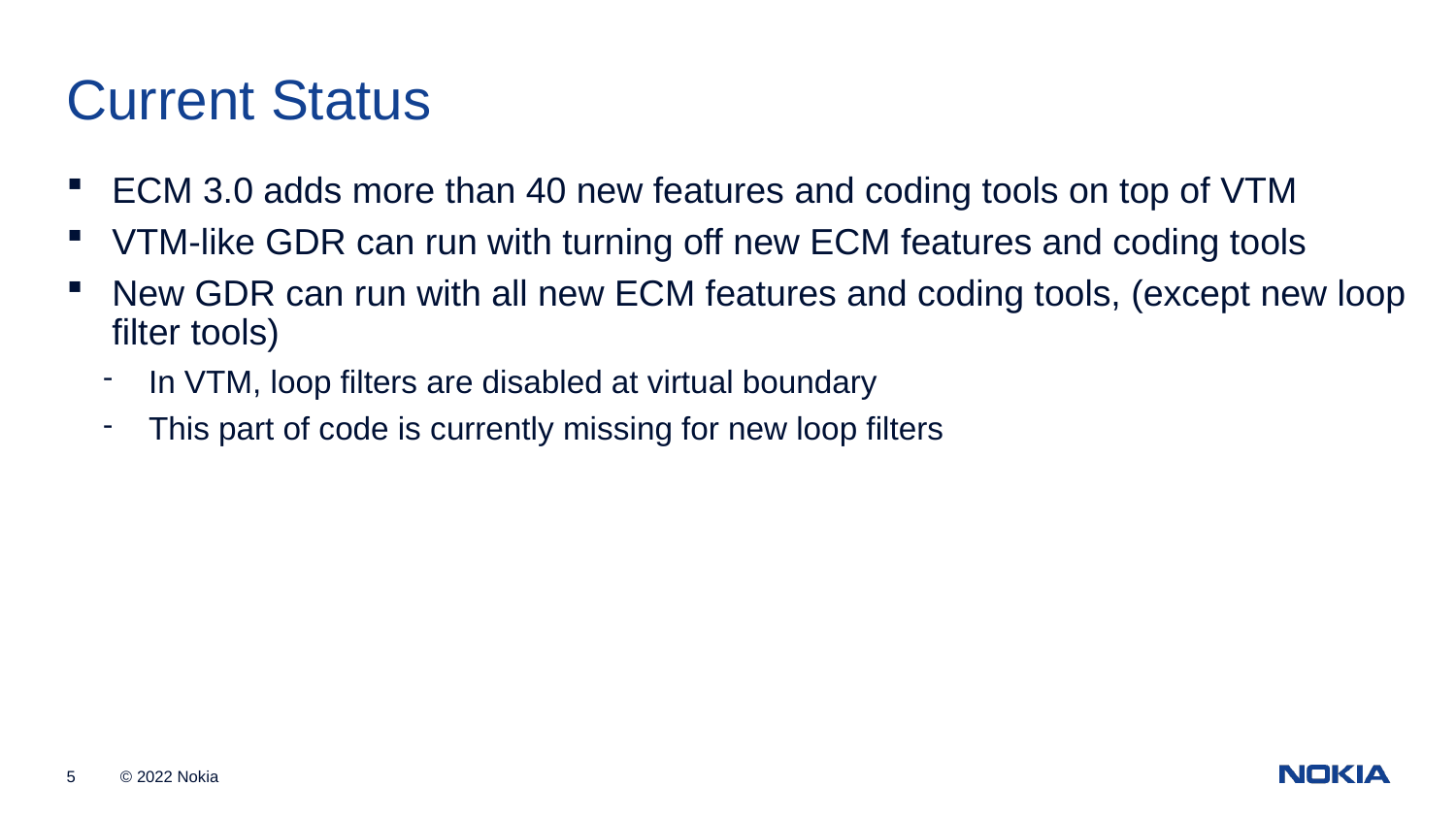

Current Status
ECM 3.0 adds more than 40 new features and coding tools on top of VTM
VTM-like GDR can run with turning off new ECM features and coding tools
New GDR can run with all new ECM features and coding tools, (except new loop filter tools)
In VTM, loop filters are disabled at virtual boundary
This part of code is currently missing for new loop filters